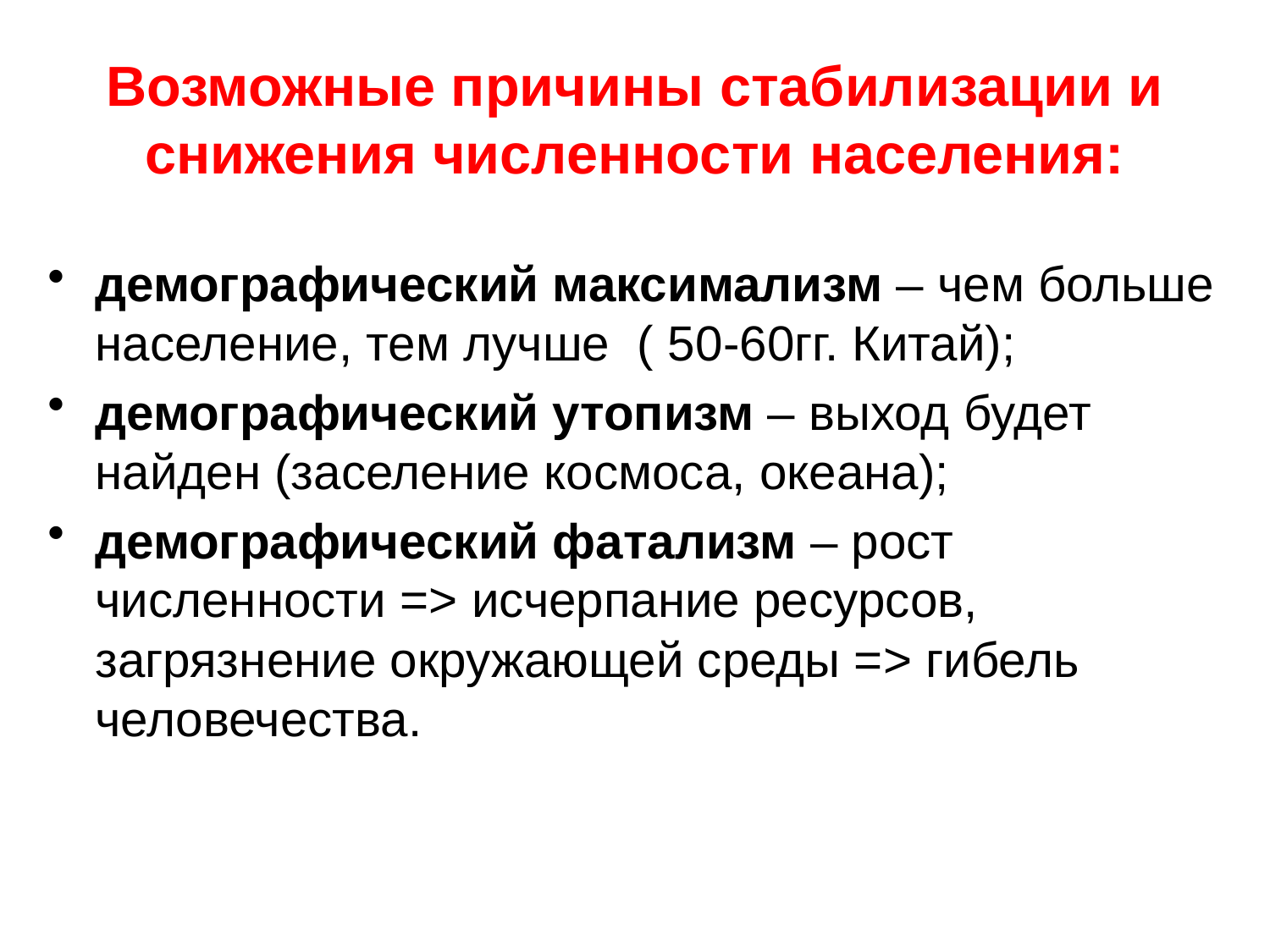

# Возможные причины стабилизации и снижения численности населения:
демографический максимализм – чем больше население, тем лучше  ( 50-60гг. Китай);
демографический утопизм – выход будет найден (заселение космоса, океана);
демографический фатализм – рост численности => исчерпание ресурсов, загрязнение окружающей среды => гибель человечества.